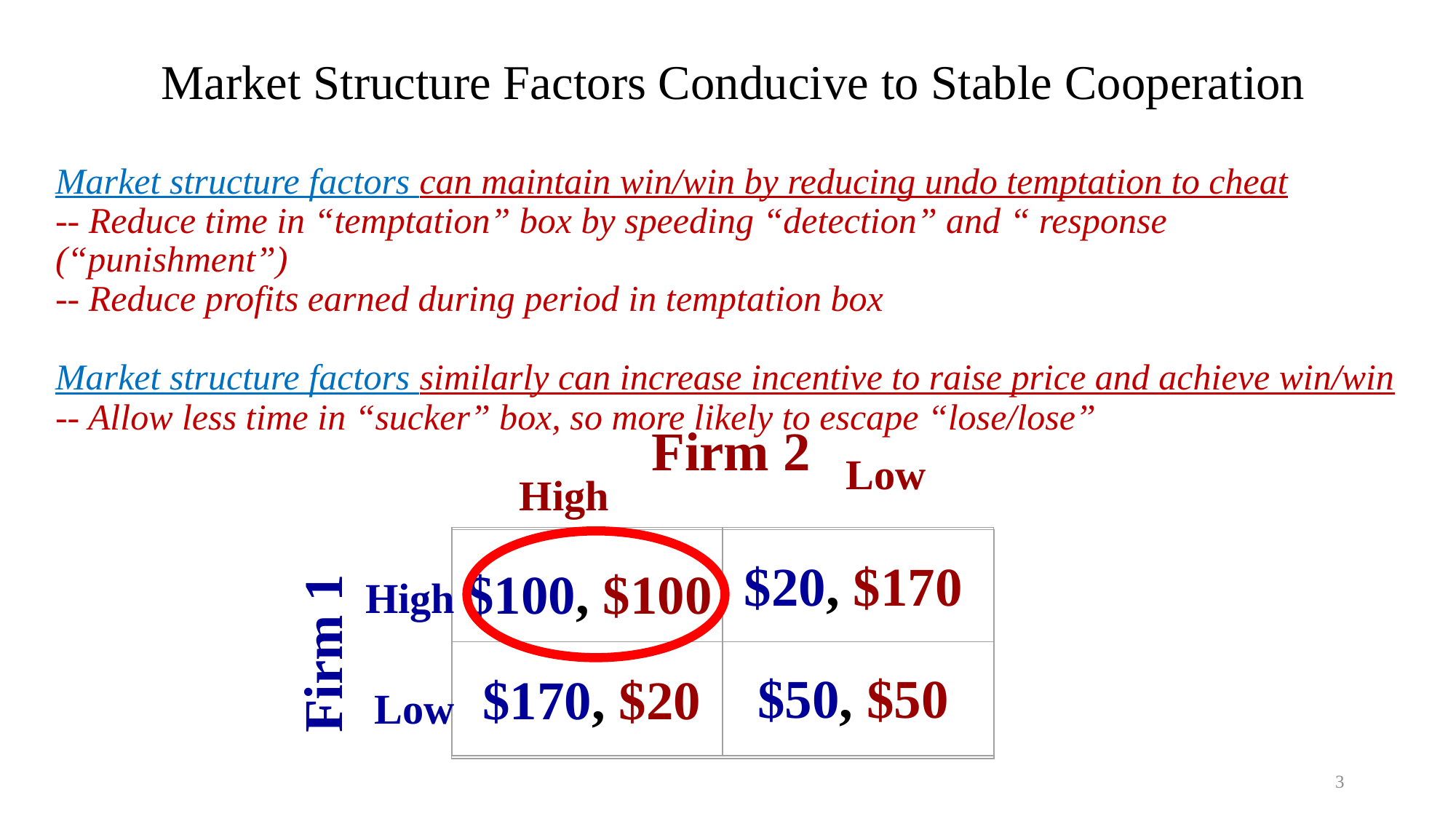

Market Structure Factors Conducive to Stable Cooperation
Market structure factors can maintain win/win by reducing undo temptation to cheat
-- Reduce time in “temptation” box by speeding “detection” and “ response (“punishment”)
-- Reduce profits earned during period in temptation box

Market structure factors similarly can increase incentive to raise price and achieve win/win
-- Allow less time in “sucker” box, so more likely to escape “lose/lose”

Firm 2
Low

$100, $100
High
Firm 1
$170, $20
Low
High
$50, $50

$20, $170

3